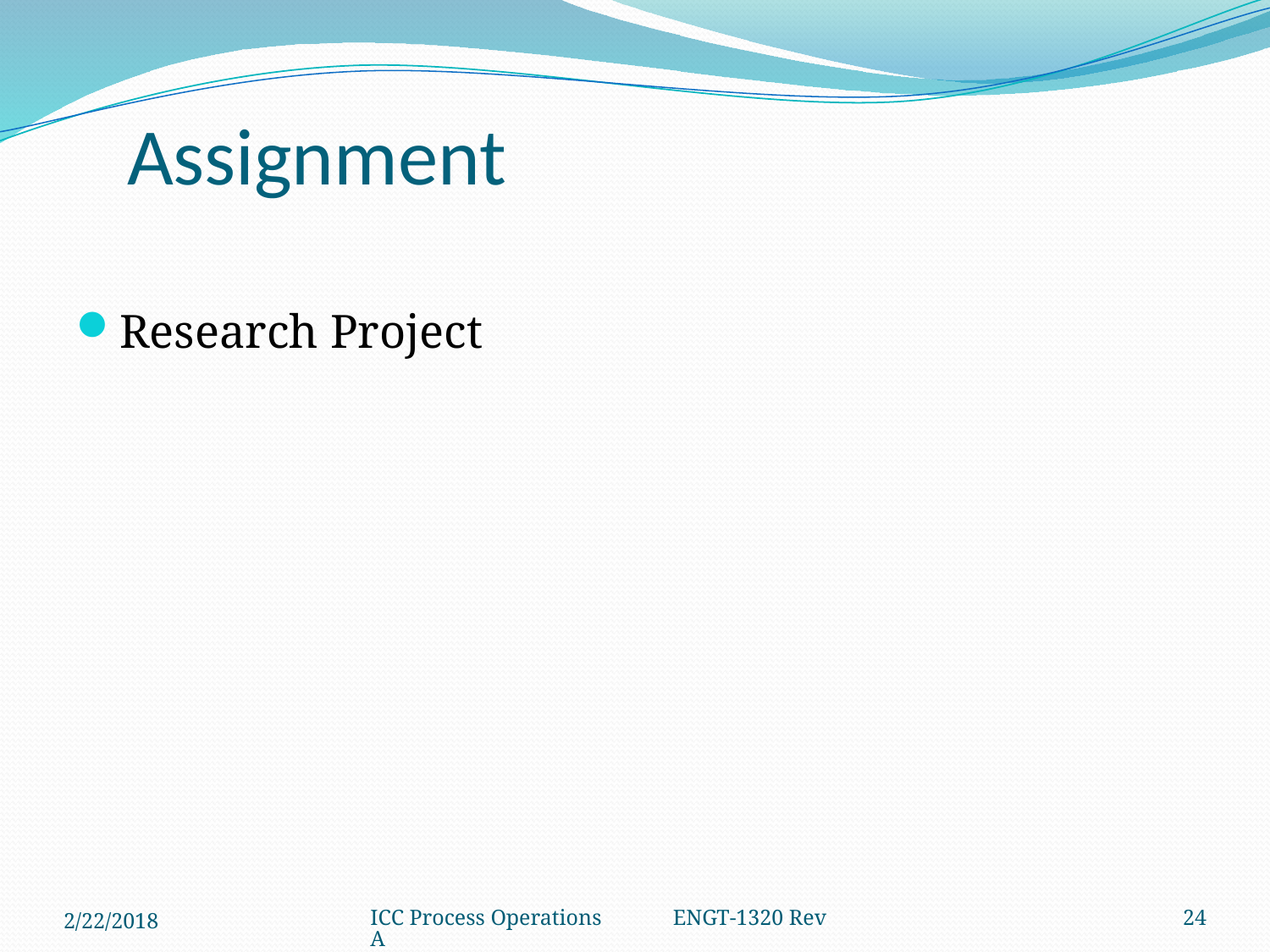

# Assignment
Research Project

2/22/2018
ICC Process Operations             ENGT-1320 Rev A
24